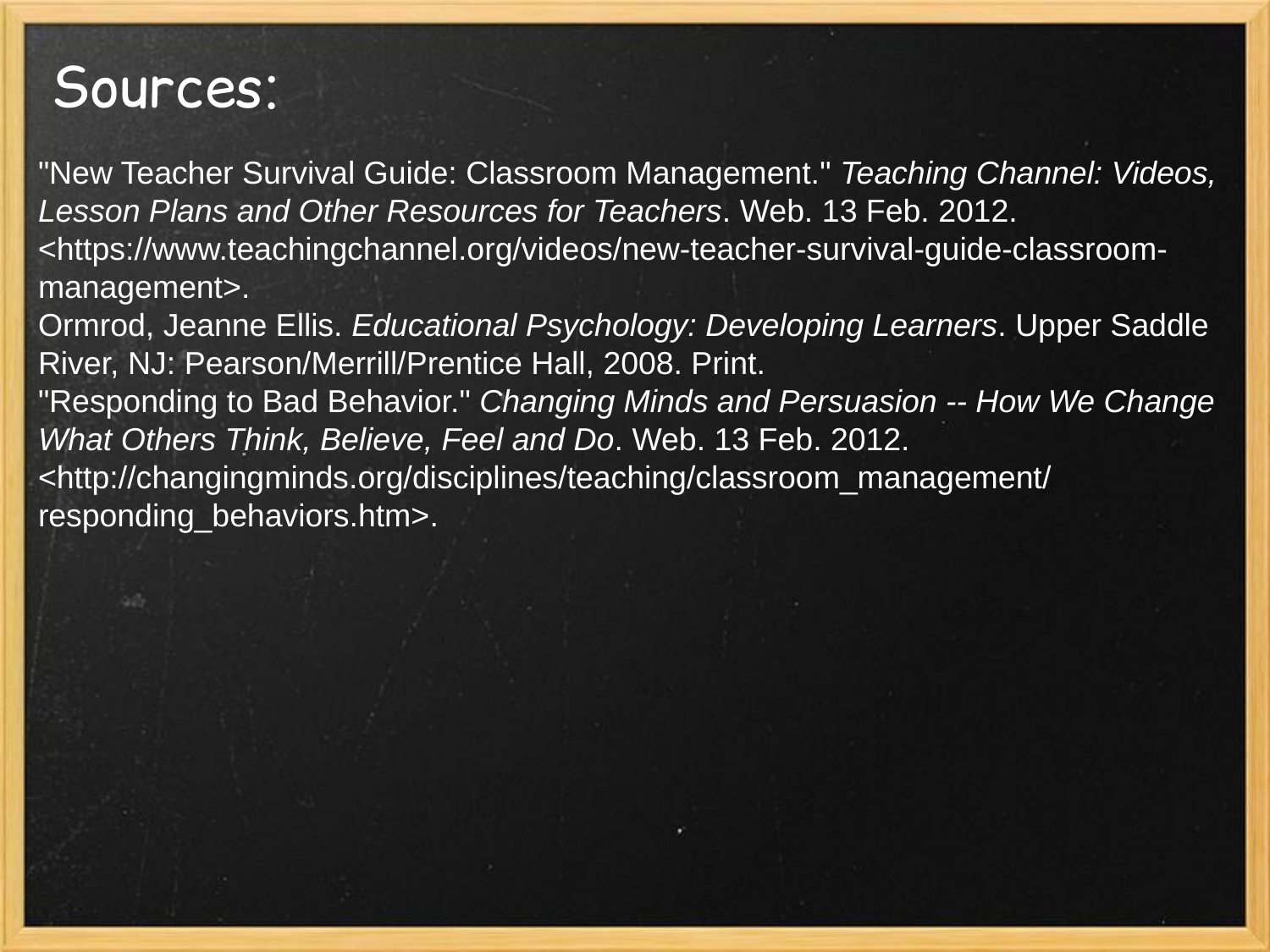

# Sources:
"New Teacher Survival Guide: Classroom Management." Teaching Channel: Videos, Lesson Plans and Other Resources for Teachers. Web. 13 Feb. 2012. <https://www.teachingchannel.org/videos/new-teacher-survival-guide-classroom-management>.
Ormrod, Jeanne Ellis. Educational Psychology: Developing Learners. Upper Saddle River, NJ: Pearson/Merrill/Prentice Hall, 2008. Print.
"Responding to Bad Behavior." Changing Minds and Persuasion -- How We Change What Others Think, Believe, Feel and Do. Web. 13 Feb. 2012. <http://changingminds.org/disciplines/teaching/classroom_management/responding_behaviors.htm>.